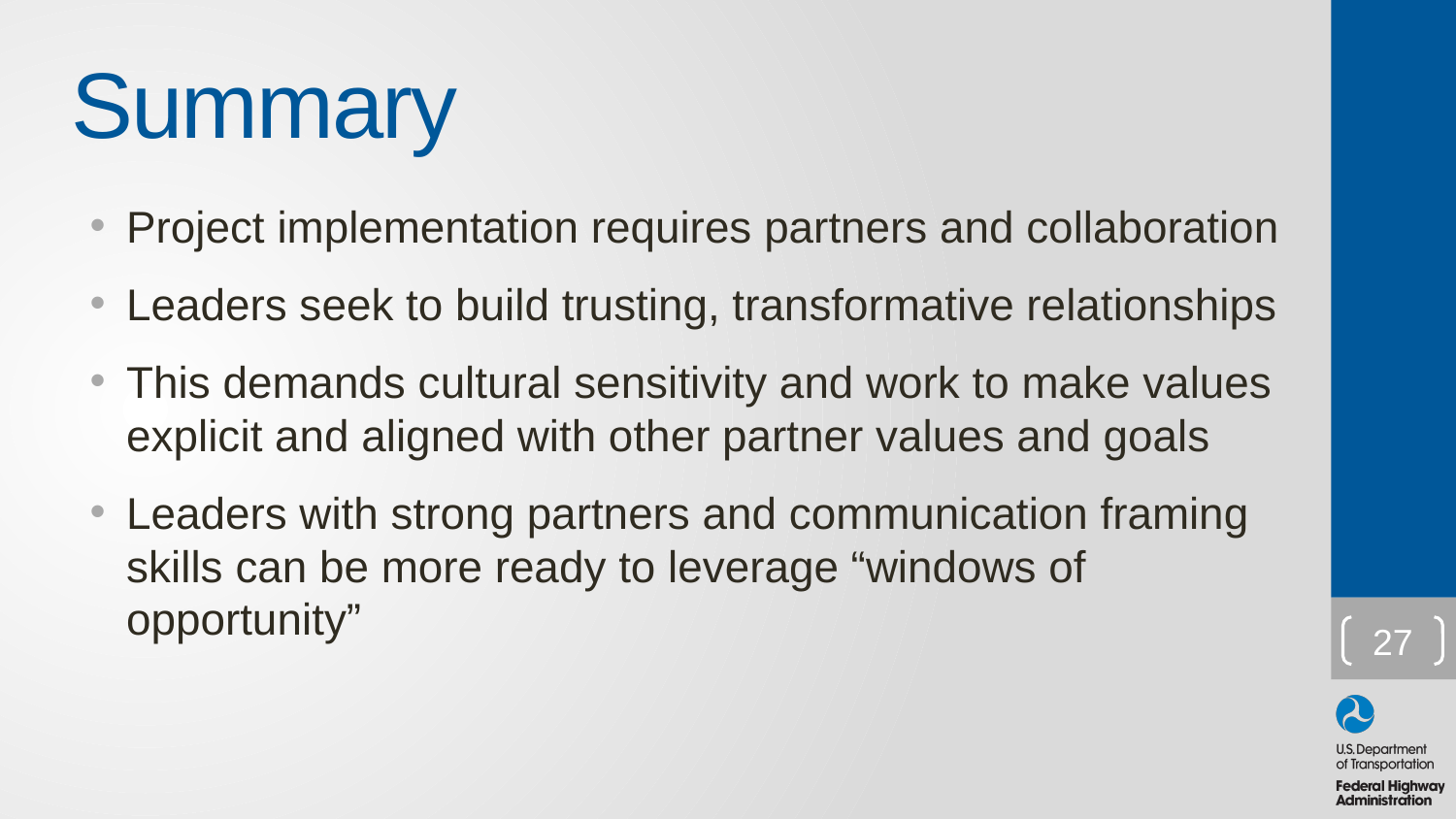

# Summary
Project implementation requires partners and collaboration
Leaders seek to build trusting, transformative relationships
This demands cultural sensitivity and work to make values explicit and aligned with other partner values and goals
Leaders with strong partners and communication framing skills can be more ready to leverage “windows of opportunity”

27